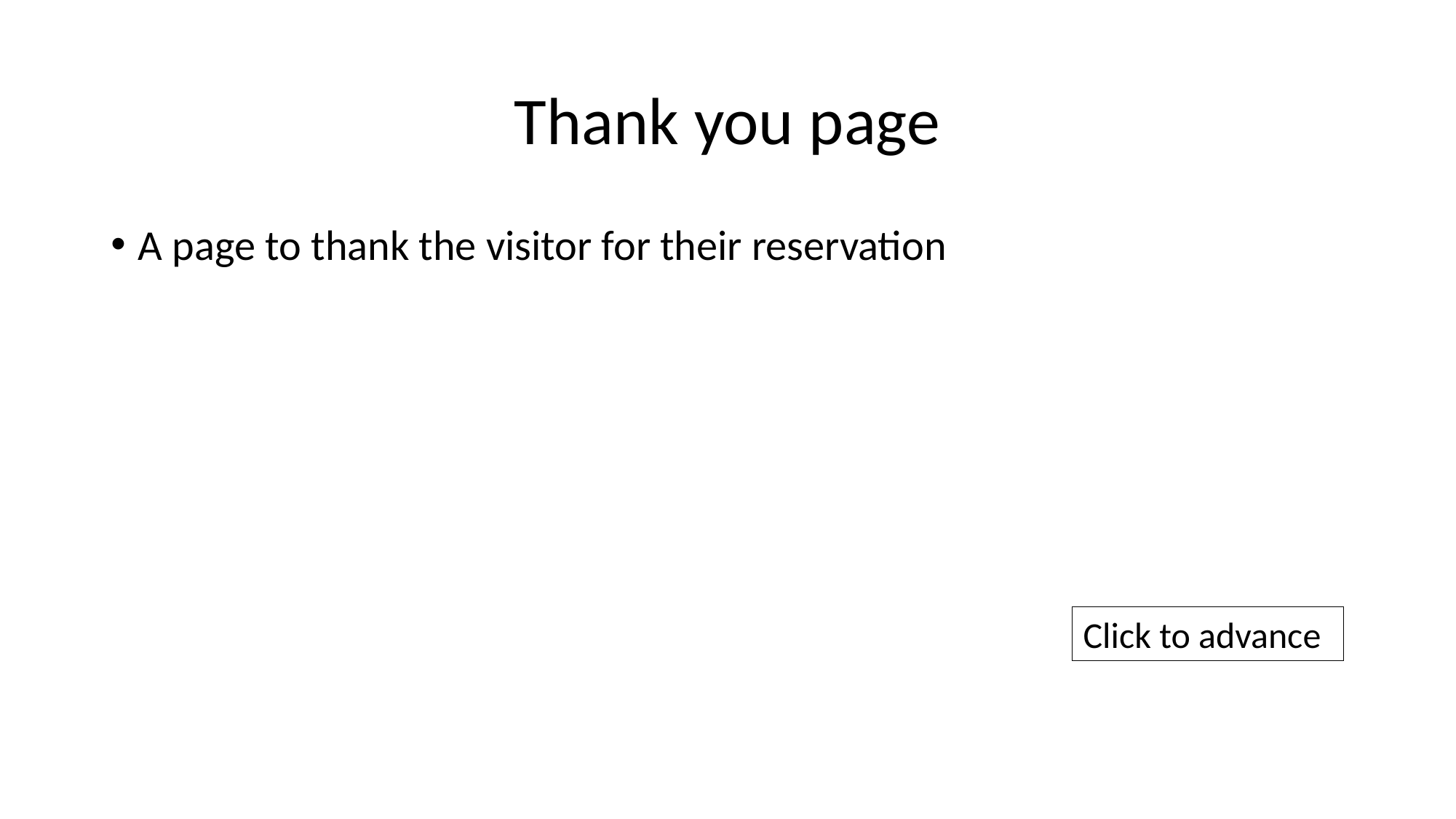

# Thank you page
A page to thank the visitor for their reservation
Click to advance